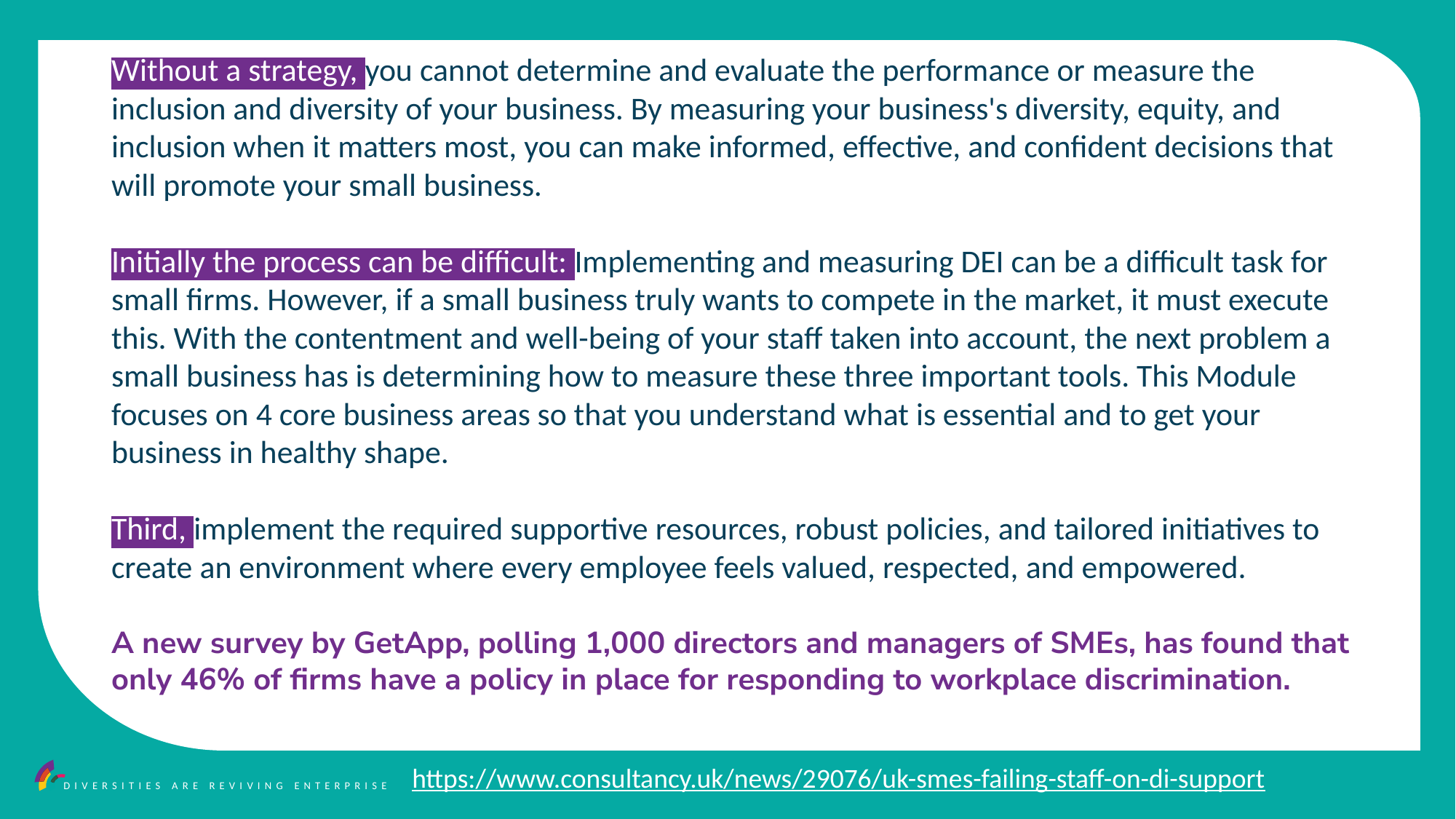

Without a strategy, you cannot determine and evaluate the performance or measure the inclusion and diversity of your business. By measuring your business's diversity, equity, and inclusion when it matters most, you can make informed, effective, and confident decisions that will promote your small business.

Initially the process can be difficult: Implementing and measuring DEI can be a difficult task for small firms. However, if a small business truly wants to compete in the market, it must execute this. With the contentment and well-being of your staff taken into account, the next problem a small business has is determining how to measure these three important tools. This Module focuses on 4 core business areas so that you understand what is essential and to get your business in healthy shape.

Third, implement the required supportive resources, robust policies, and tailored initiatives to create an environment where every employee feels valued, respected, and empowered.

A new survey by GetApp, polling 1,000 directors and managers of SMEs, has found that only 46% of firms have a policy in place for responding to workplace discrimination.

https://www.consultancy.uk/news/29076/uk-smes-failing-staff-on-di-support